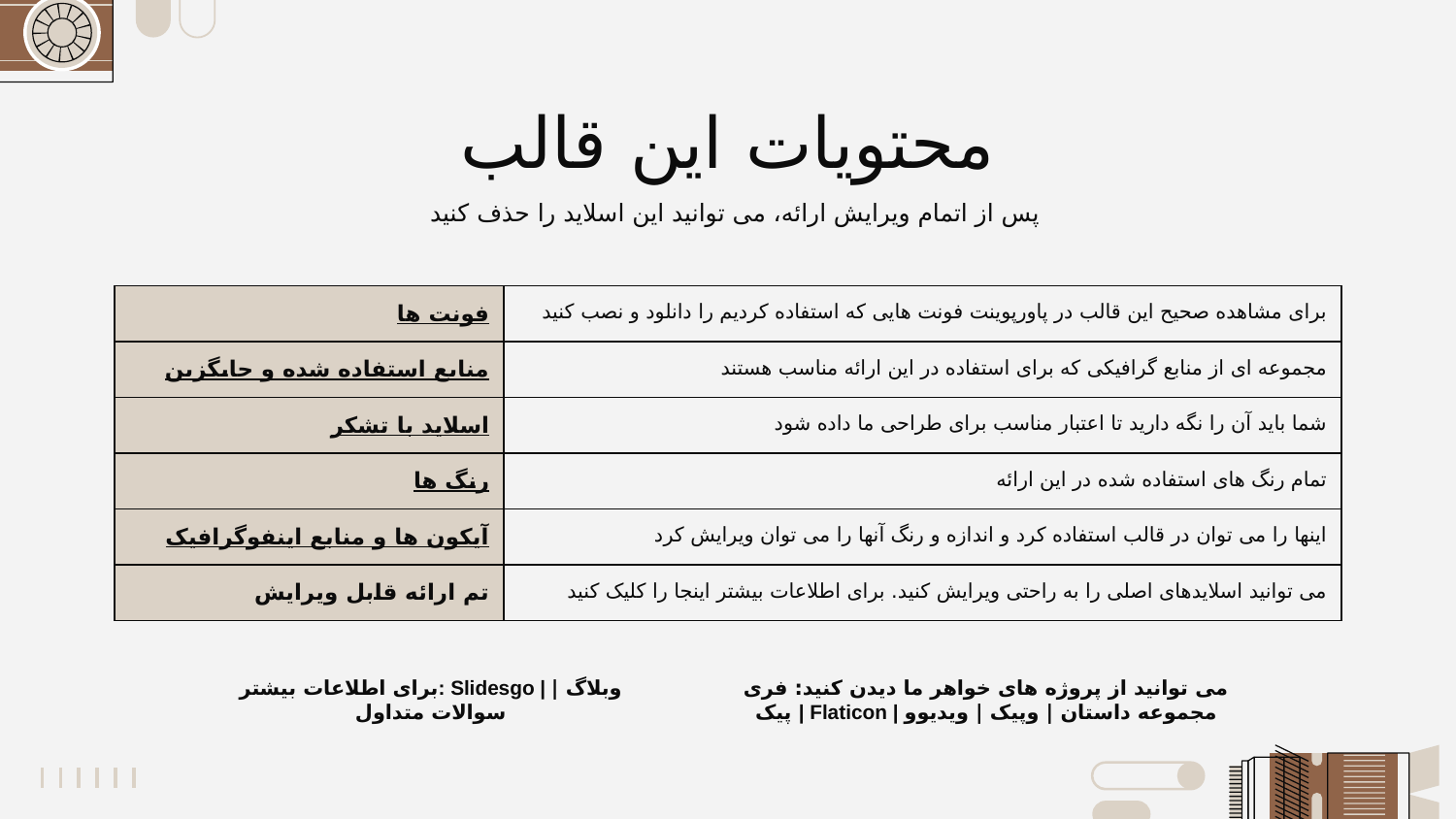

# محتویات این قالب
پس از اتمام ویرایش ارائه، می توانید این اسلاید را حذف کنید
| فونت ها | برای مشاهده صحیح این قالب در پاورپوینت فونت هایی که استفاده کردیم را دانلود و نصب کنید |
| --- | --- |
| منابع استفاده شده و جایگزین | مجموعه ای از منابع گرافیکی که برای استفاده در این ارائه مناسب هستند |
| اسلاید با تشکر | شما باید آن را نگه دارید تا اعتبار مناسب برای طراحی ما داده شود |
| رنگ ها | تمام رنگ های استفاده شده در این ارائه |
| آیکون ها و منابع اینفوگرافیک | اینها را می توان در قالب استفاده کرد و اندازه و رنگ آنها را می توان ویرایش کرد |
| تم ارائه قابل ویرایش | می توانید اسلایدهای اصلی را به راحتی ویرایش کنید. برای اطلاعات بیشتر اینجا را کلیک کنید |
برای اطلاعات بیشتر: Slidesgo | وبلاگ | سوالات متداول
می توانید از پروژه های خواهر ما دیدن کنید: فری پیک | Flaticon | مجموعه داستان | وپیک | ویدیوو